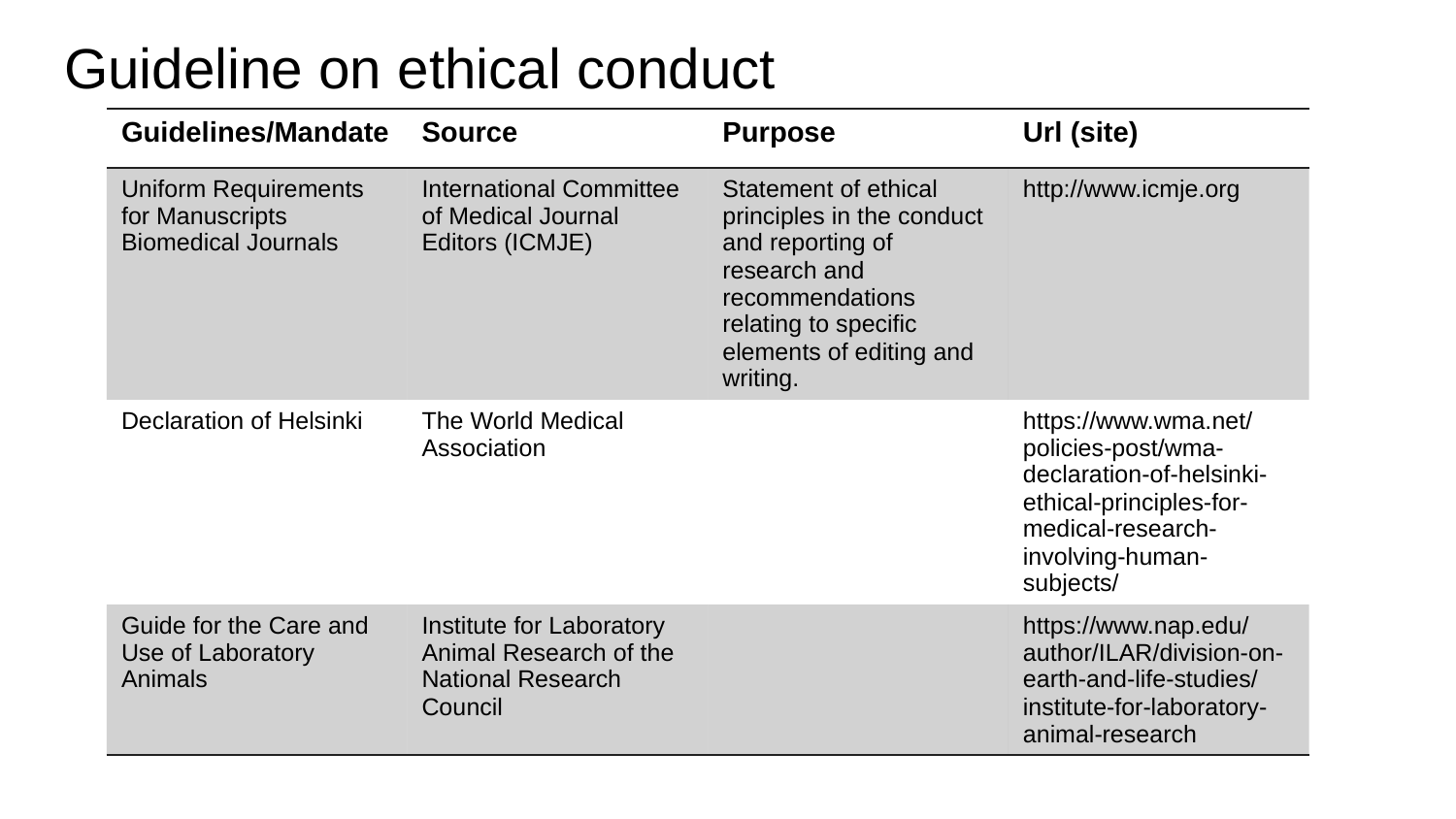

# Guideline on ethical conduct
| Guidelines/Mandate | Source | Purpose | Url (site) |
| --- | --- | --- | --- |
| Uniform Requirements for Manuscripts Biomedical Journals | International Committee of Medical Journal Editors (ICMJE) | Statement of ethical principles in the conduct and reporting of research and recommendations relating to specific elements of editing and writing. | http://www.icmje.org |
| Declaration of Helsinki | The World Medical Association |  | https://www.wma.net/policies-post/wma-declaration-of-helsinki-ethical-principles-for-medical-research-involving-human-subjects/ |
| Guide for the Care and Use of Laboratory Animals | Institute for Laboratory Animal Research of the National Research Council |  | https://www.nap.edu/author/ILAR/division-on-earth-and-life-studies/institute-for-laboratory-animal-research |